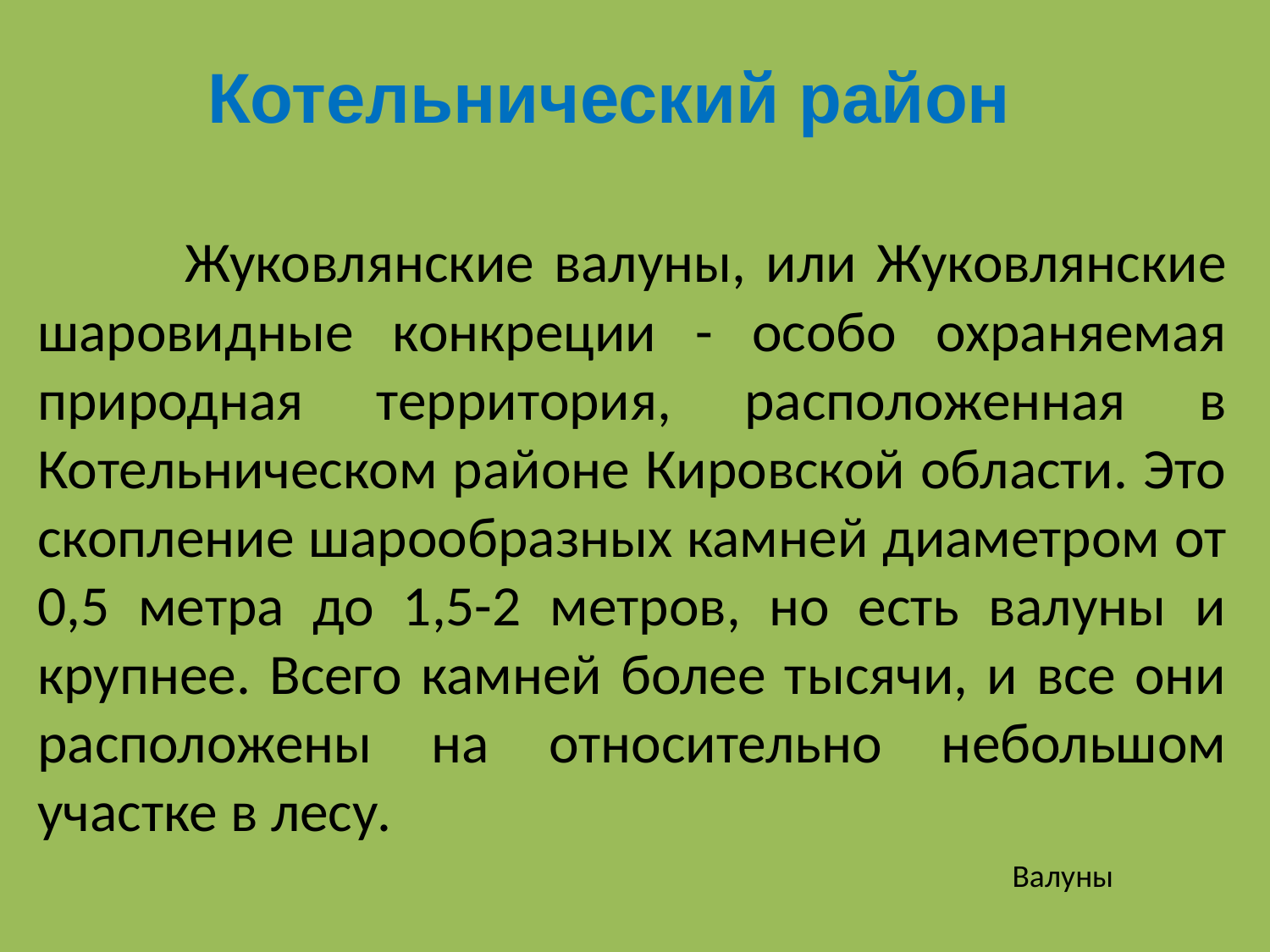

Котельнический район
# Жуковлянские валуны, или Жуковлянские шаровидные конкреции - особо охраняемая природная территория, расположенная в Котельническом районе Кировской области. Это скопление шарообразных камней диаметром от 0,5 метра до 1,5-2 метров, но есть валуны и крупнее. Всего камней более тысячи, и все они расположены на относительно небольшом участке в лесу.
Валуны